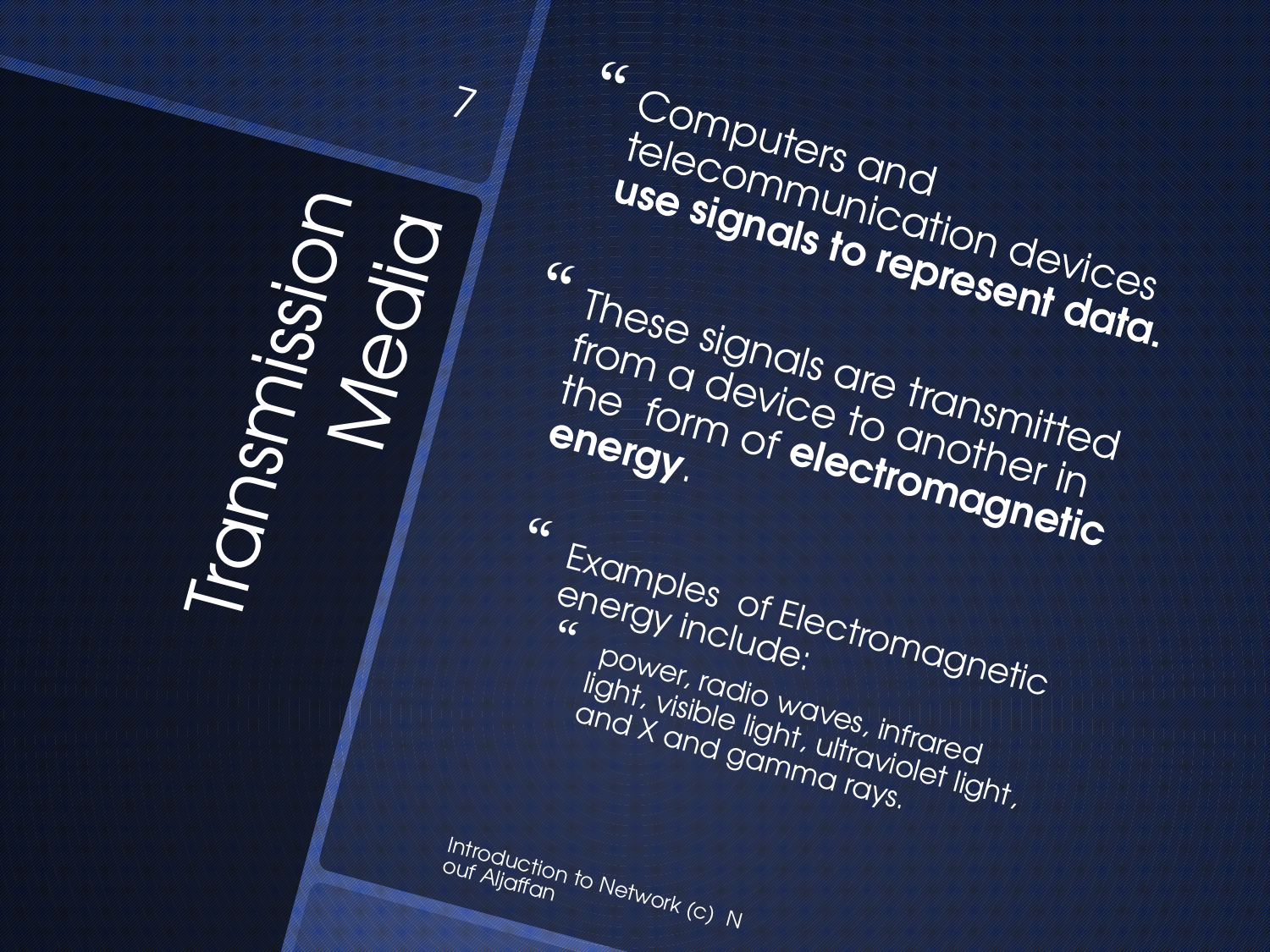

7
Computers and telecommunication devices use signals to represent data.

These signals are transmitted from a device to another in the  form of electromagnetic energy.

Examples  of Electromagnetic energy include:
 power, radio waves, infrared light, visible light, ultraviolet light, and X and gamma rays.

# Transmission Media
Introduction to Network (c)  Nouf Aljaffan